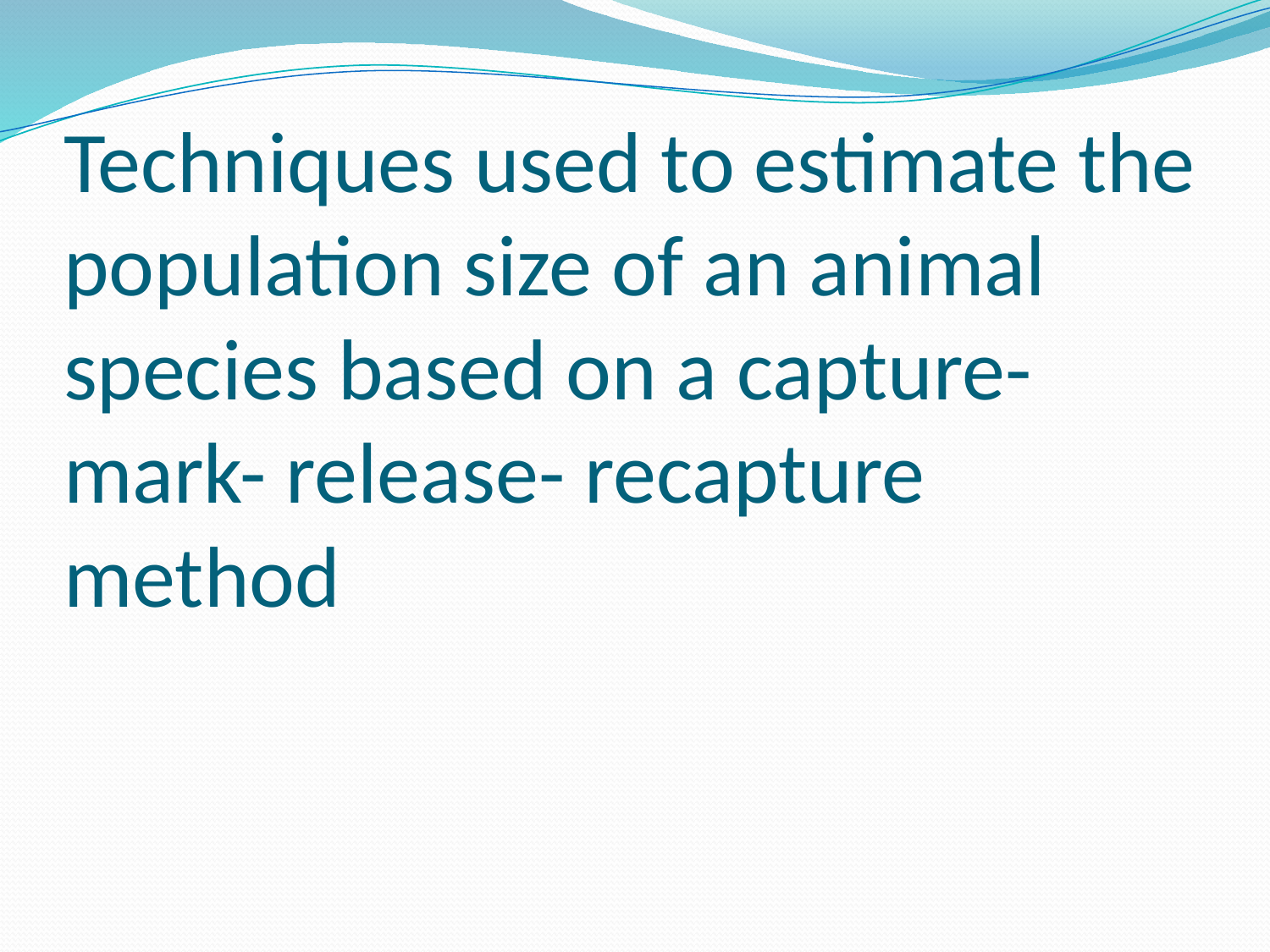

# Techniques used to estimate the population size of an animal species based on a capture- mark- release- recapture method